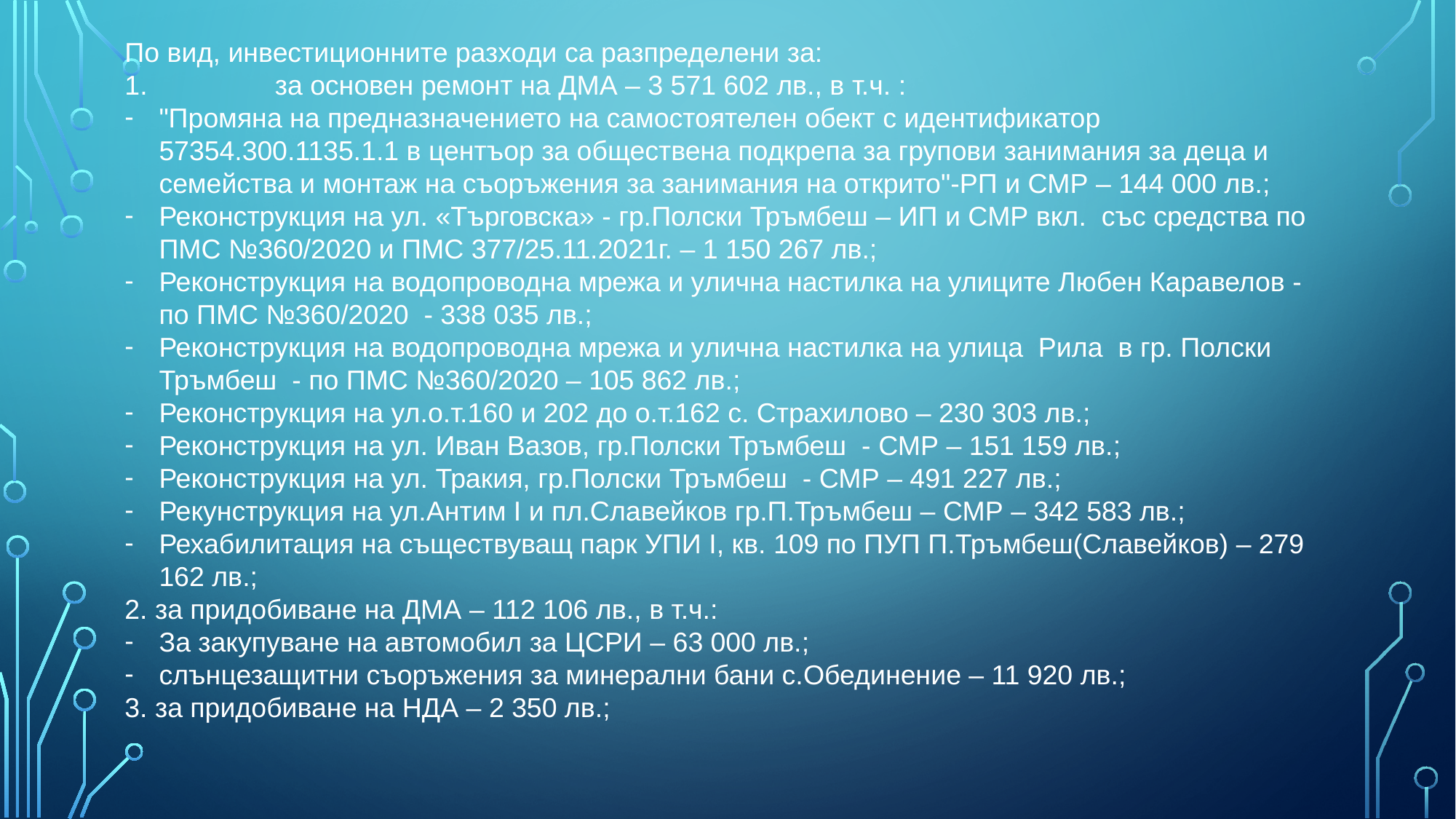

По вид, инвестиционните разходи са разпределени за:
	за основен ремонт на ДМА – 3 571 602 лв., в т.ч. :
"Промяна на предназначението на самостоятелен обект с идентификатор 57354.300.1135.1.1 в центъор за обществена подкрепа за групови занимания за деца и семейства и монтаж на съоръжения за занимания на открито"-РП и СМР – 144 000 лв.;
Реконструкция на ул. «Търговска» - гр.Полски Тръмбеш – ИП и СМР вкл.  със средства по ПМС №360/2020 и ПМС 377/25.11.2021г. – 1 150 267 лв.;
Реконструкция на водопроводна мрежа и улична настилка на улиците Любен Каравелов - по ПМС №360/2020  - 338 035 лв.;
Реконструкция на водопроводна мрежа и улична настилка на улицa  Рила  в гр. Полски Тръмбеш  - по ПМС №360/2020 – 105 862 лв.;
Реконструкция на ул.о.т.160 и 202 до о.т.162 с. Страхилово – 230 303 лв.;
Реконструкция на ул. Иван Вазов, гр.Полски Тръмбеш  - СМР – 151 159 лв.;
Реконструкция на ул. Тракия, гр.Полски Тръмбеш  - СМР – 491 227 лв.;
Рекунструкция на ул.Антим I и пл.Славейков гр.П.Тръмбеш – СМР – 342 583 лв.;
Рехабилитация на съществуващ парк УПИ I, кв. 109 по ПУП П.Тръмбеш(Славейков) – 279 162 лв.;
2. за придобиване на ДМА – 112 106 лв., в т.ч.:
За закупуване на автомобил за ЦСРИ – 63 000 лв.;
слънцезащитни съоръжения за минерални бани с.Обединение – 11 920 лв.;
3. за придобиване на НДА – 2 350 лв.;